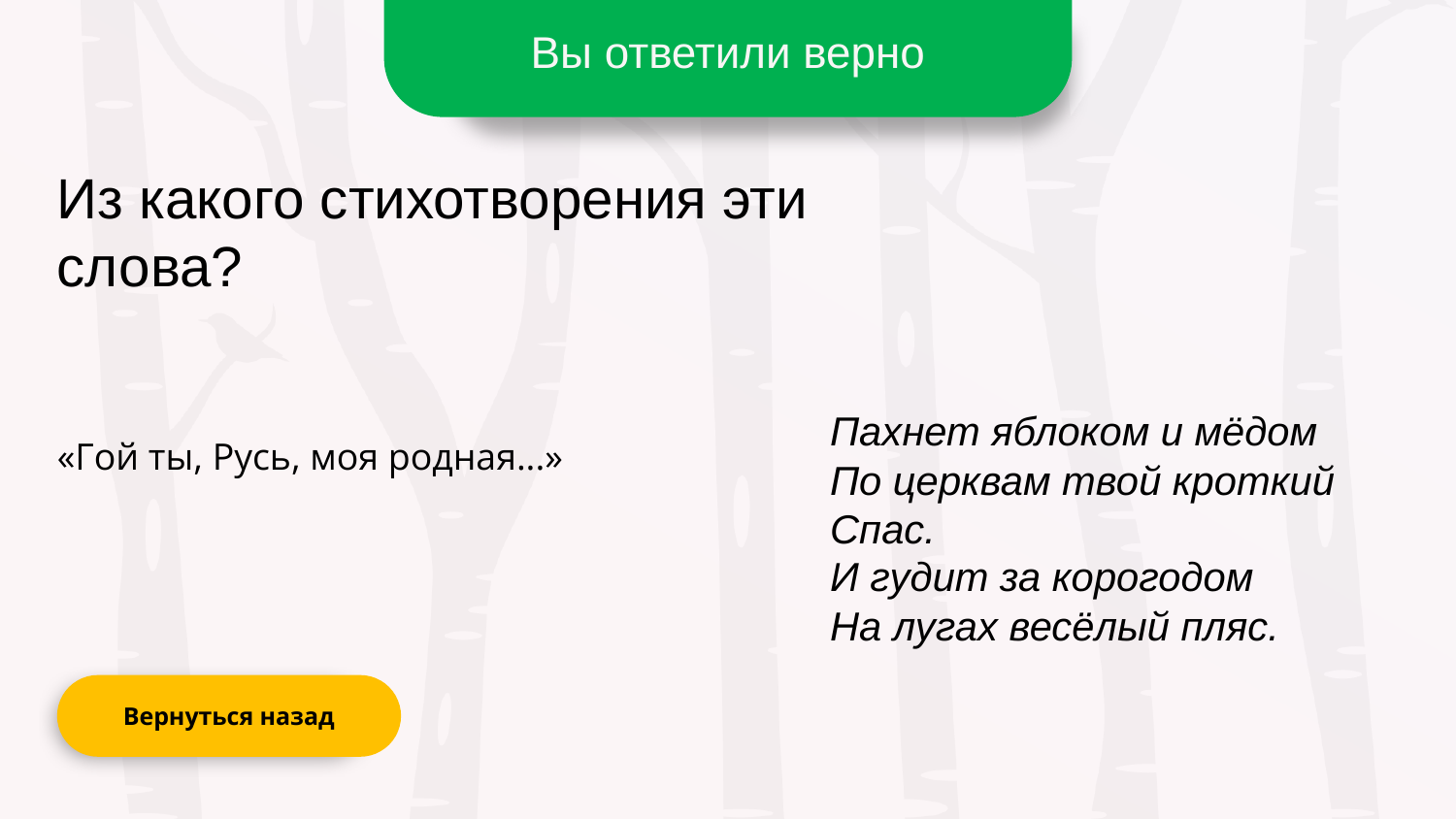

Вы ответили верно
Из какого стихотворения эти слова?
Пахнет яблоком и мёдом
По церквам твой кроткий Спас.
И гудит за корогодом
На лугах весёлый пляс.
«Гой ты, Русь, моя родная...»
Вернуться назад